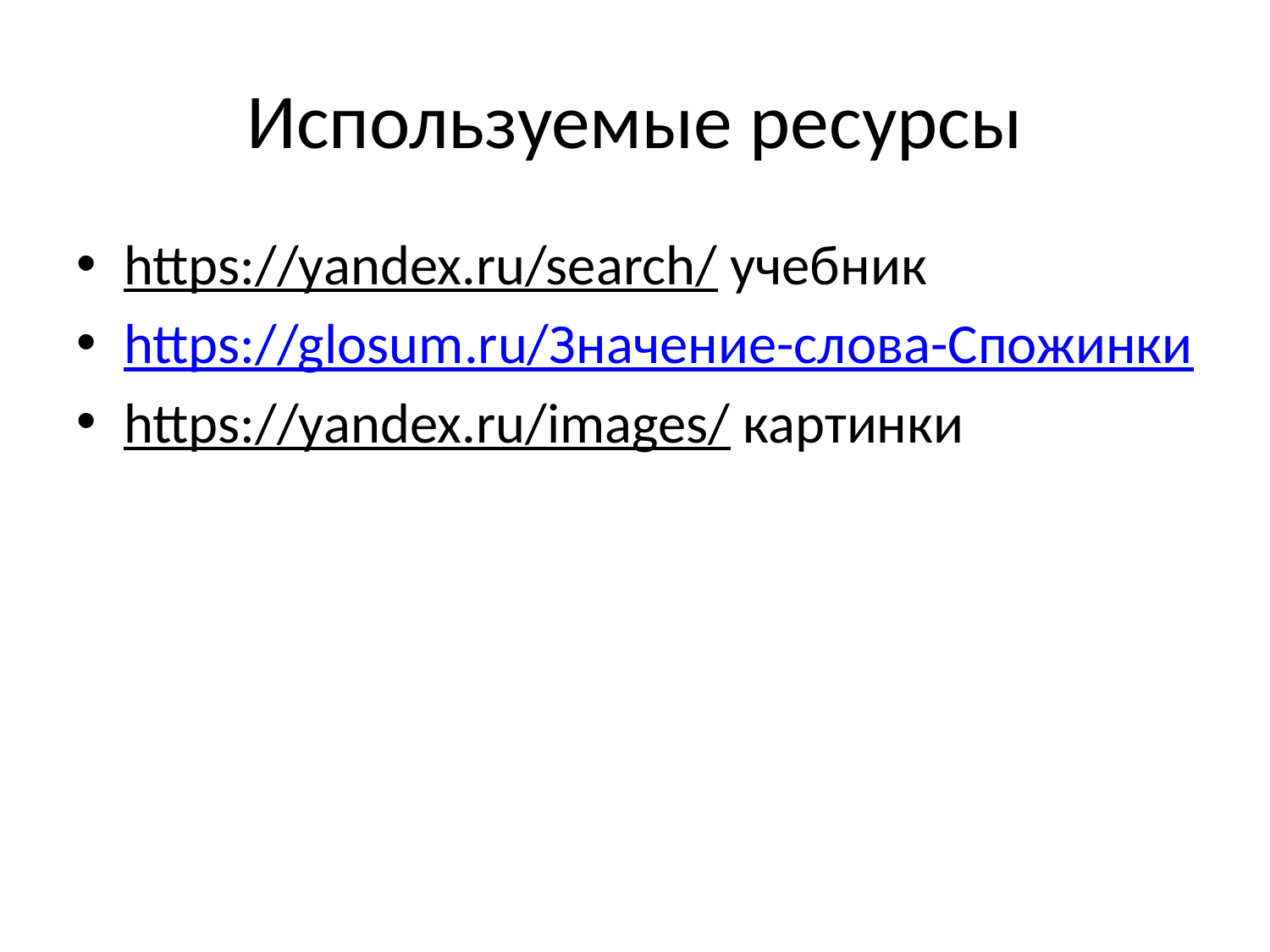

# Используемые ресурсы
https://yandex.ru/search/ учебник
https://glosum.ru/Значение-слова-Спожинки
https://yandex.ru/images/ картинки